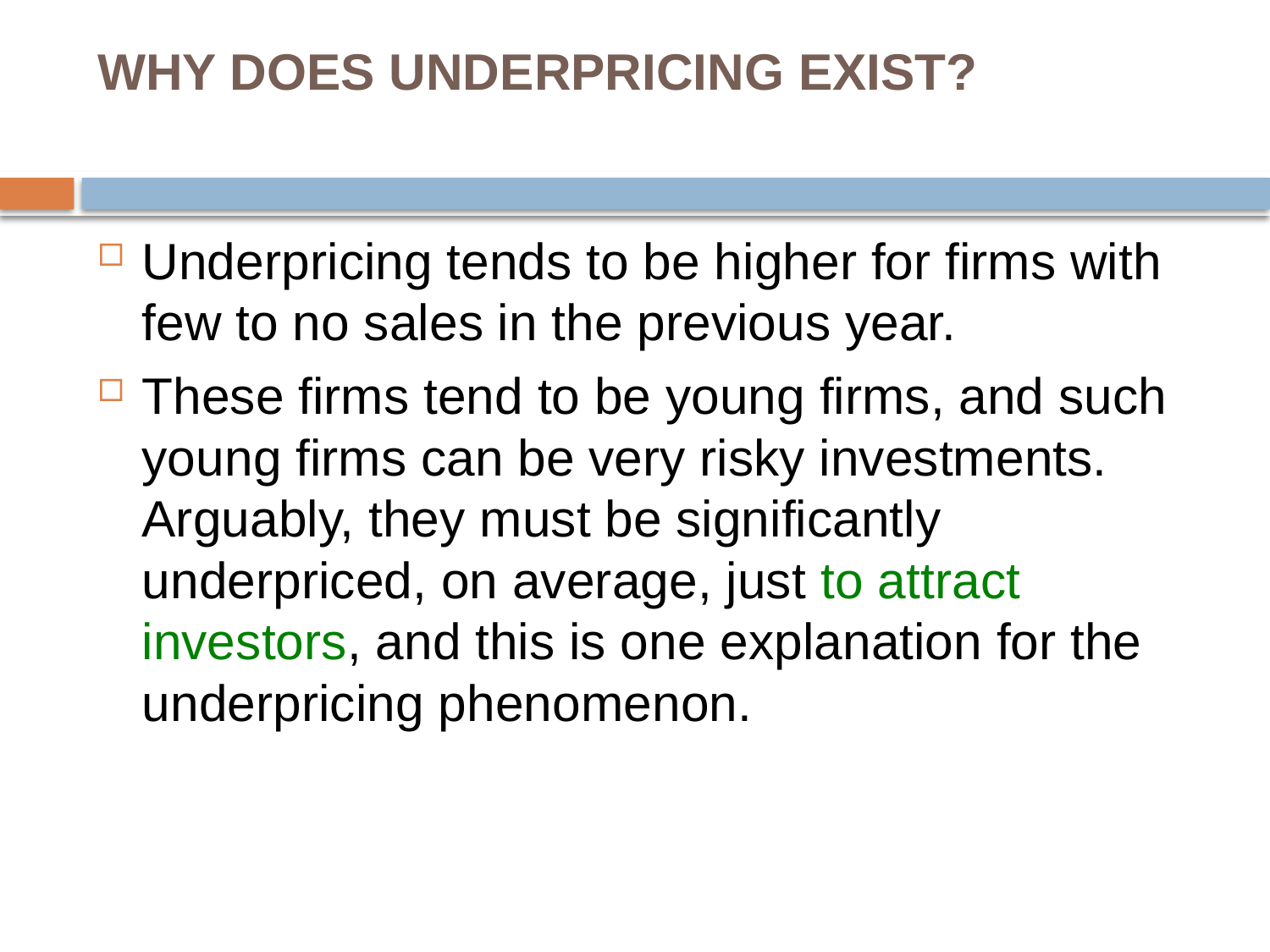

# WHY DOES UNDERPRICING EXIST?
Underpricing tends to be higher for firms with few to no sales in the previous year.
These firms tend to be young firms, and such young firms can be very risky investments. Arguably, they must be significantly underpriced, on average, just to attract investors, and this is one explanation for the underpricing phenomenon.